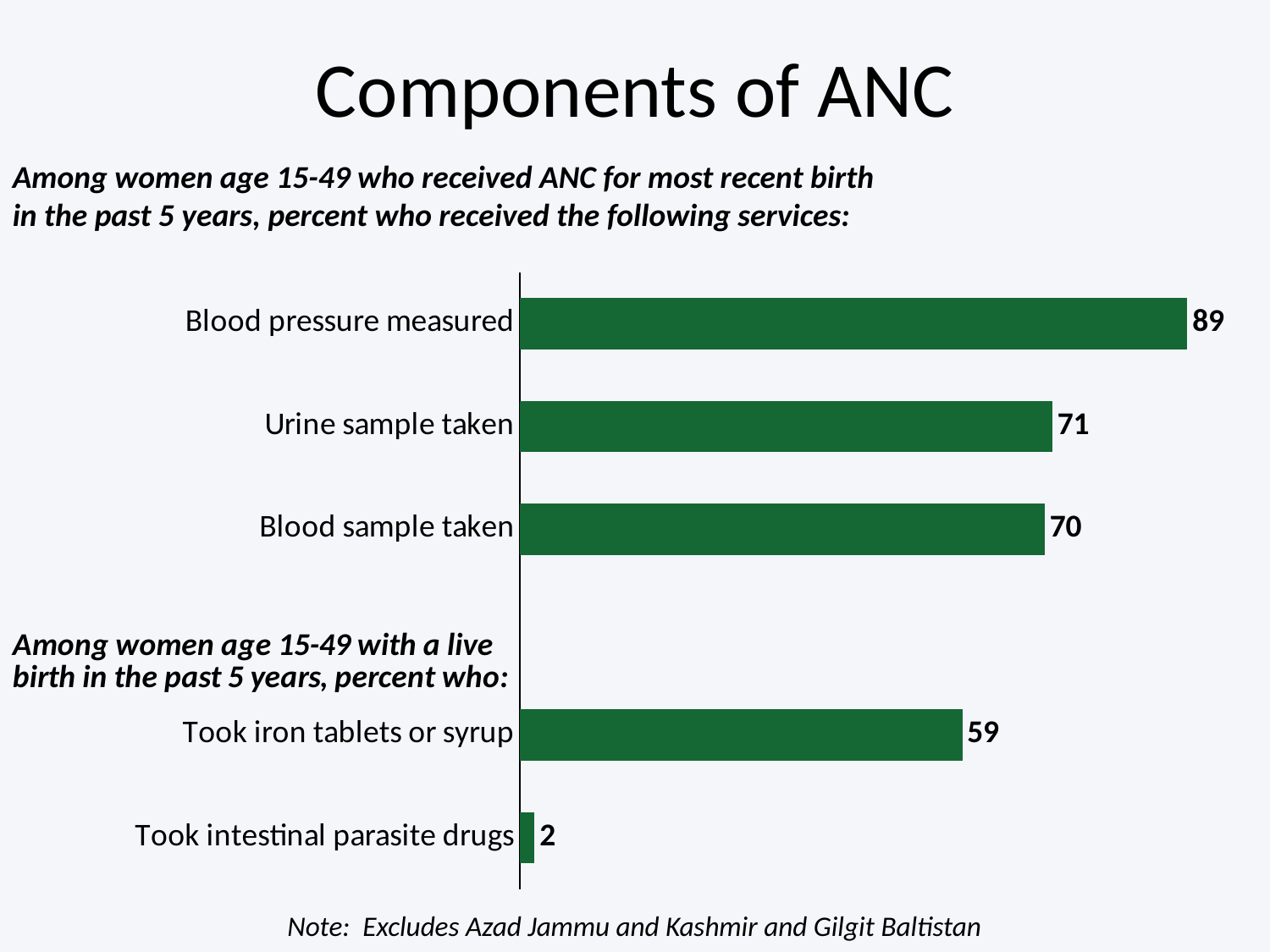

# Components of ANC
Among women age 15-49 who received ANC for most recent birth in the past 5 years, percent who received the following services:

### Chart

| Category | Series 1 |
|---|---|
| Took intestinal parasite drugs | 2.0 |
| Took iron tablets or syrup | 59.0 |
|  | None |
| Blood sample taken | 70.0 |
| Urine sample taken | 71.0 |
| Blood pressure measured | 89.0 |
Note:  Excludes Azad Jammu and Kashmir and Gilgit Baltistan